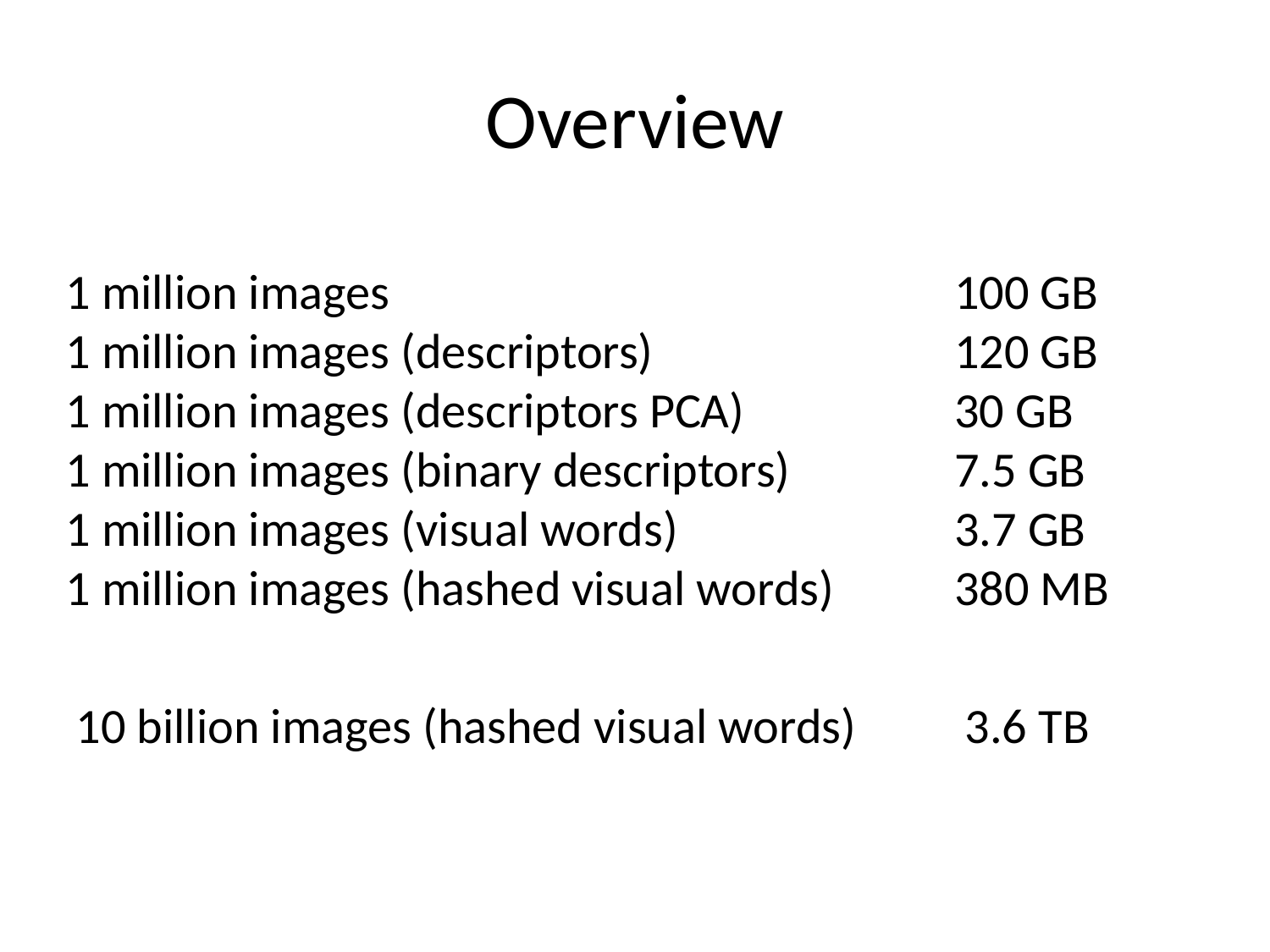

# Overview
1 million images 					100 GB
1 million images (descriptors)			120 GB
1 million images (descriptors PCA)		30 GB
1 million images (binary descriptors) 		7.5 GB
1 million images (visual words)			3.7 GB
1 million images (hashed visual words)	380 MB
10 billion images (hashed visual words)	3.6 TB